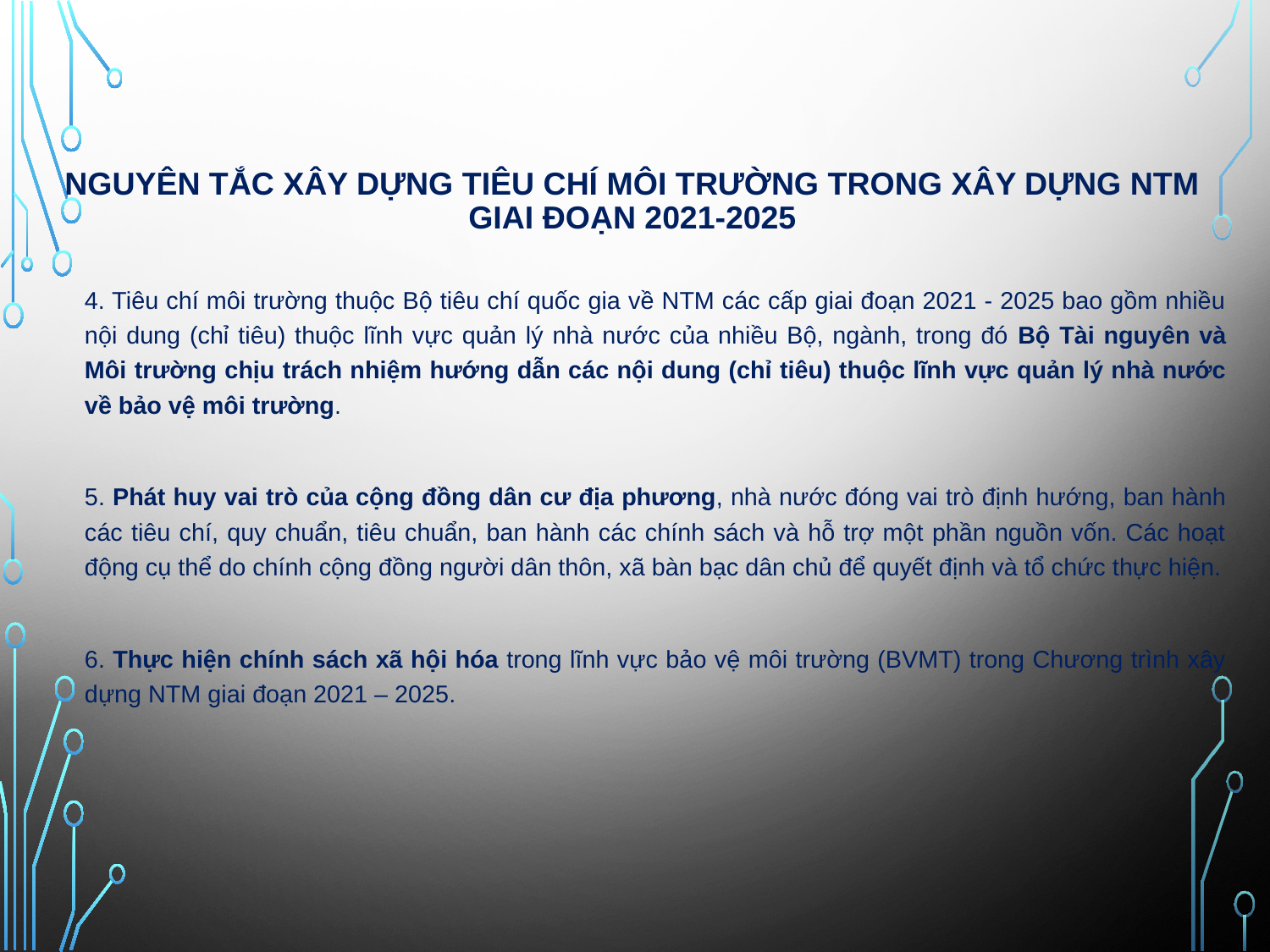

# NGUYÊN TẮC XÂY DỰNG TIÊU CHÍ MÔI TRƯỜNG TRONG XÂY DỰNG Ntm GIAI ĐOẠN 2021-2025
4. Tiêu chí môi trường thuộc Bộ tiêu chí quốc gia về NTM các cấp giai đoạn 2021 - 2025 bao gồm nhiều nội dung (chỉ tiêu) thuộc lĩnh vực quản lý nhà nước của nhiều Bộ, ngành, trong đó Bộ Tài nguyên và Môi trường chịu trách nhiệm hướng dẫn các nội dung (chỉ tiêu) thuộc lĩnh vực quản lý nhà nước về bảo vệ môi trường.

5. Phát huy vai trò của cộng đồng dân cư địa phương, nhà nước đóng vai trò định hướng, ban hành các tiêu chí, quy chuẩn, tiêu chuẩn, ban hành các chính sách và hỗ trợ một phần nguồn vốn. Các hoạt động cụ thể do chính cộng đồng người dân thôn, xã bàn bạc dân chủ để quyết định và tổ chức thực hiện.

6. Thực hiện chính sách xã hội hóa trong lĩnh vực bảo vệ môi trường (BVMT) trong Chương trình xây dựng NTM giai đoạn 2021 – 2025.